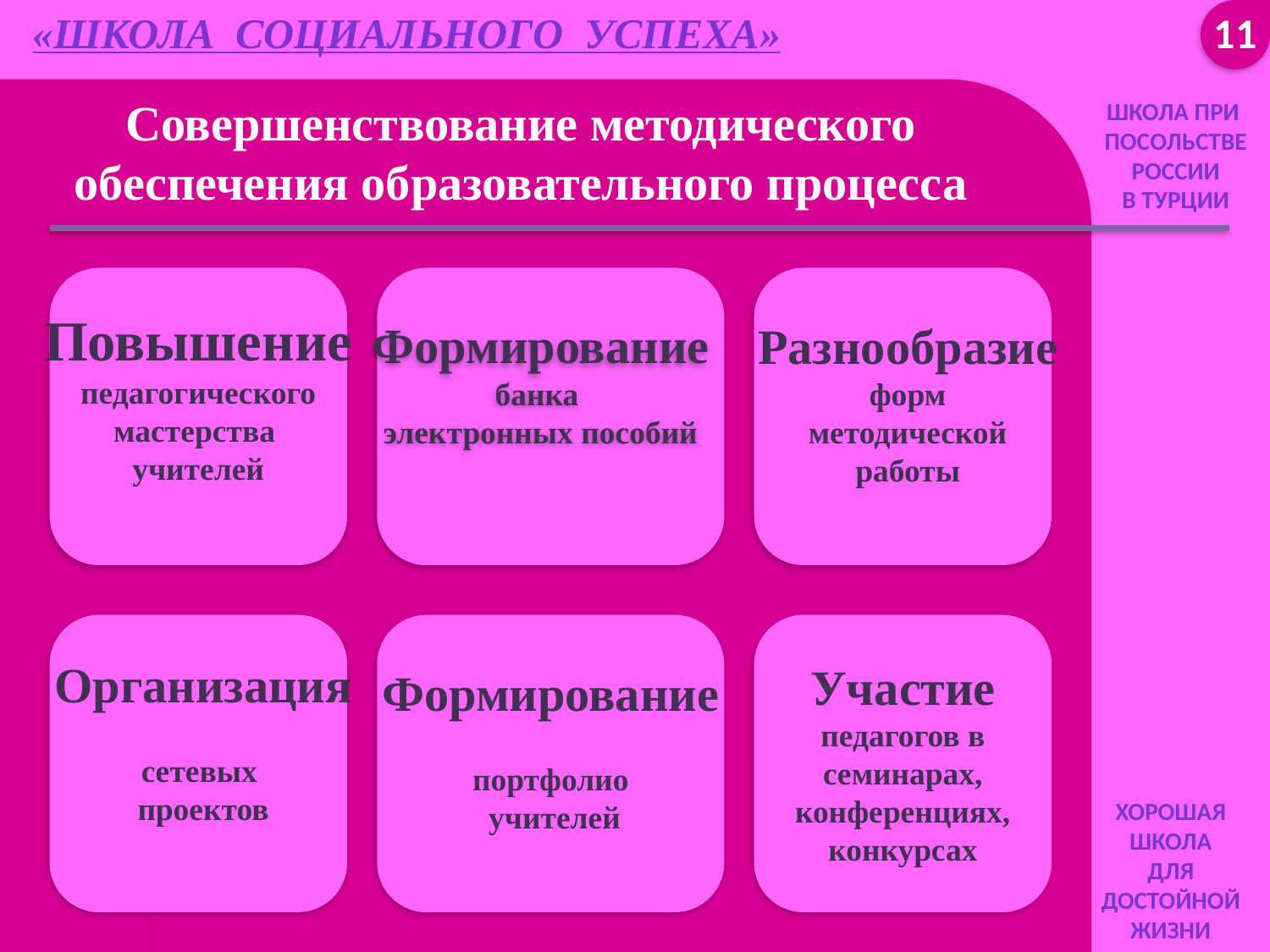

«Школа  социального  успеха»

11

Совершенствование методического
обеспечения образовательного процесса
Школа при
Посольстве
России
В Турции

Формирование
банка
электронных пособий

Повышение
педагогического мастерства
учителей
Разнообразие
форм
 методической
работы

Участие
педагогов в семинарах, конференциях, конкурсах
Организация

сетевых
проектов
Формирование

портфолио
 учителей
Хорошая школа для достойной жизни
Хорошая
Школа
Для
Достойной
жизни